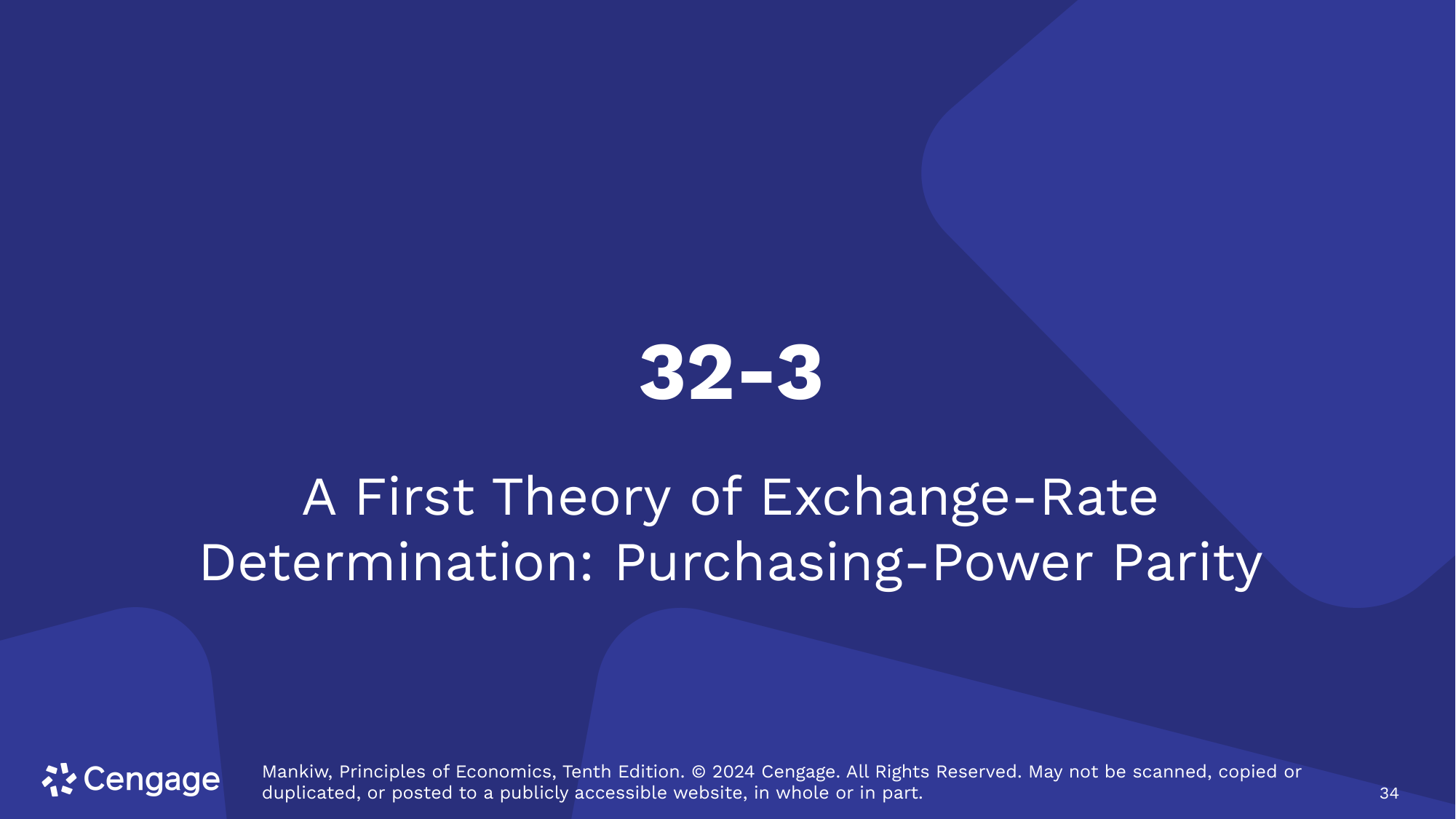

# 32-3
A First Theory of Exchange-Rate Determination: Purchasing-Power Parity